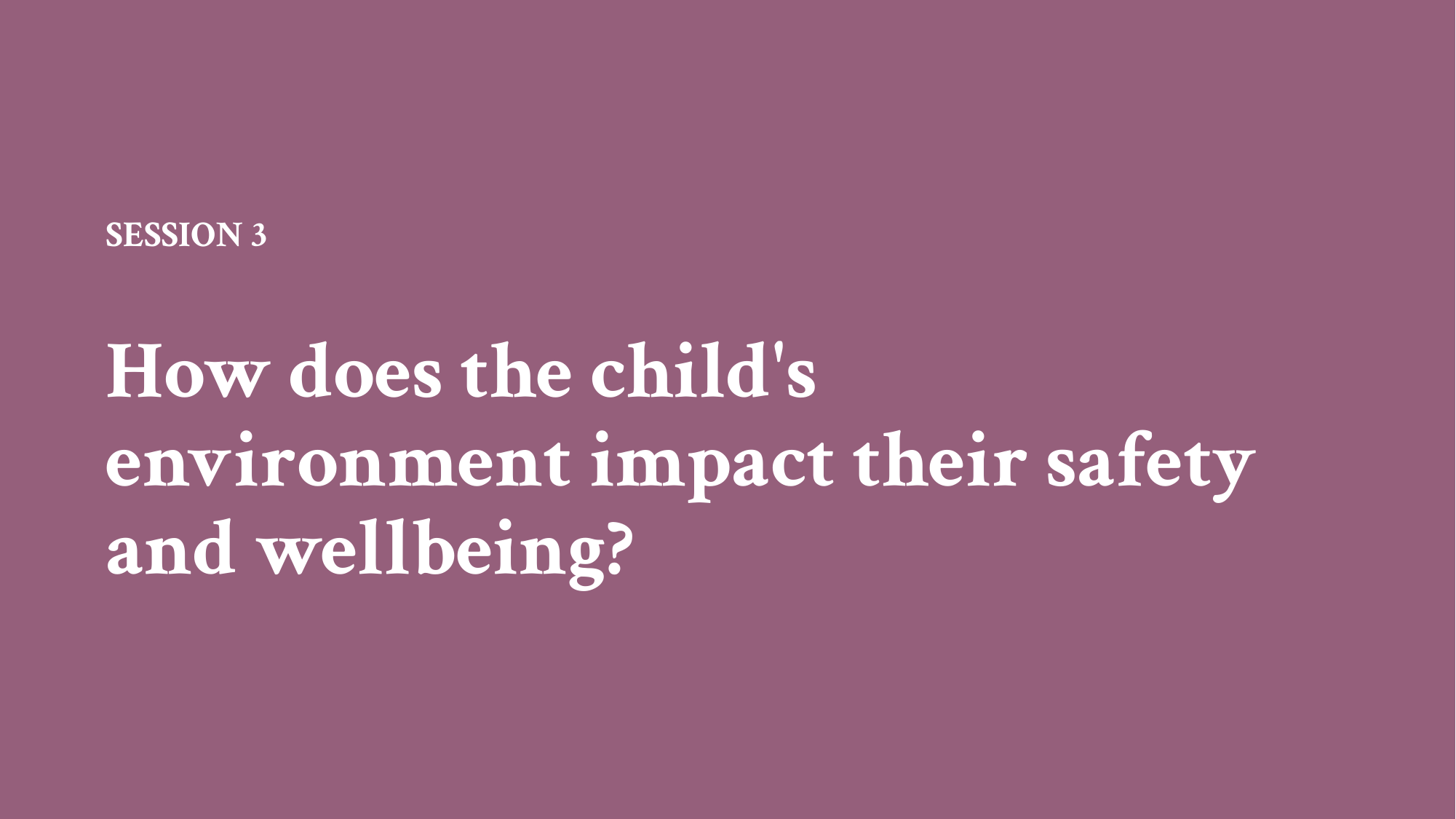

SESSION 3
How does the child's environment impact their safety and wellbeing?